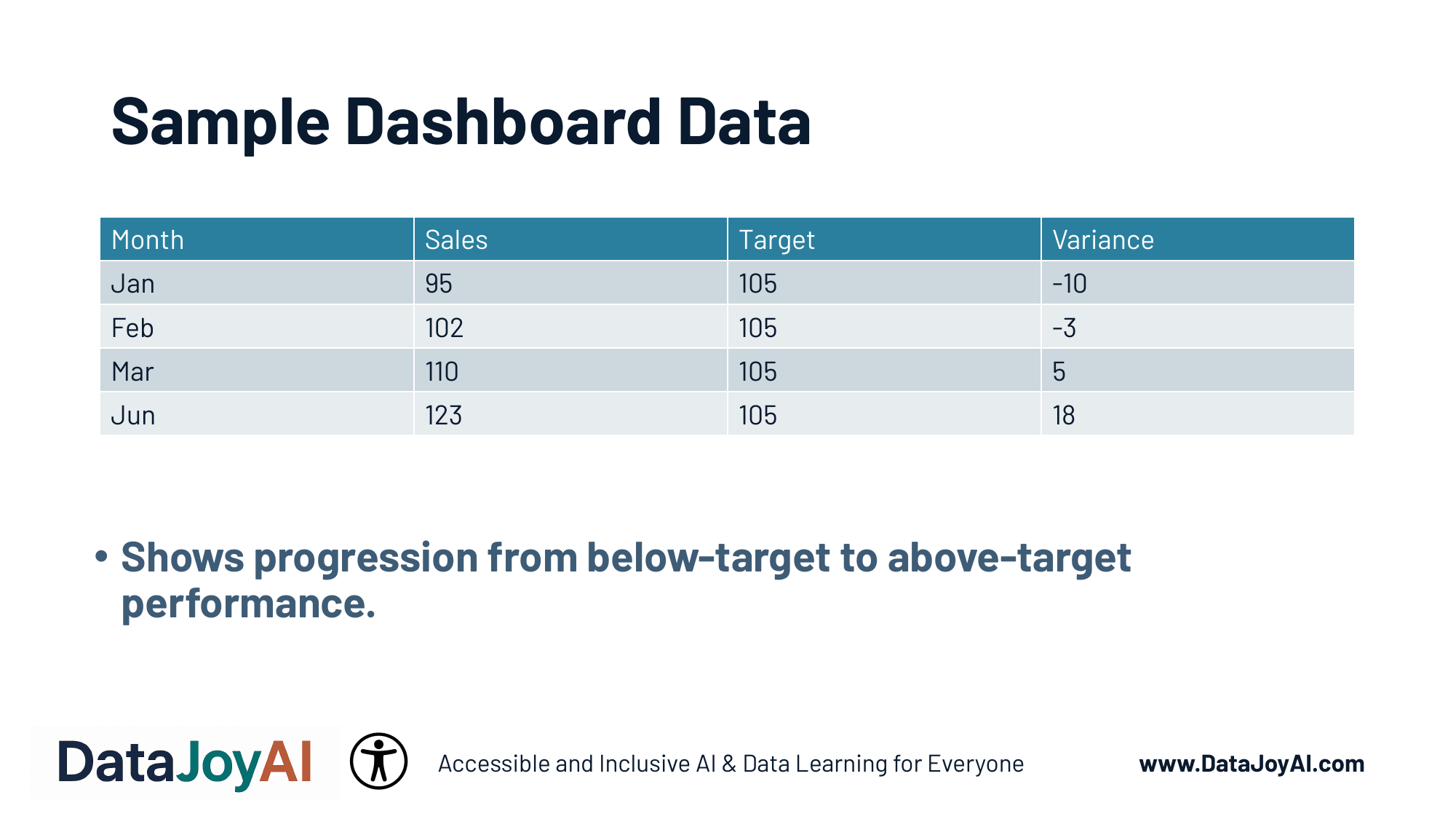

# Sample Dashboard Data
| Month | Sales | Target | Variance |
| --- | --- | --- | --- |
| Jan | 95 | 105 | -10 |
| Feb | 102 | 105 | -3 |
| Mar | 110 | 105 | 5 |
| Jun | 123 | 105 | 18 |
Shows progression from below-target to above-target performance.